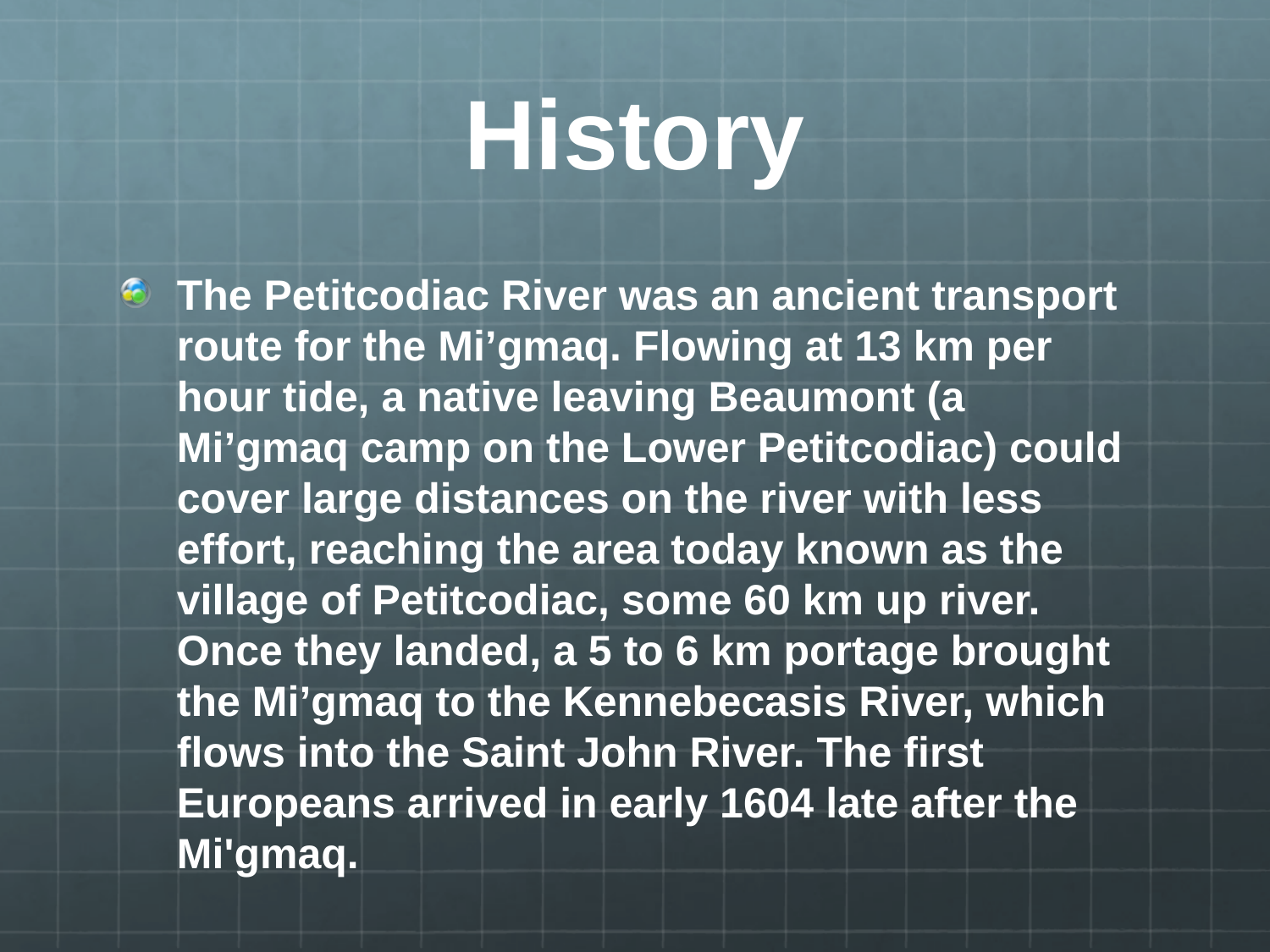

# History
The Petitcodiac River was an ancient transport route for the Mi’gmaq. Flowing at 13 km per hour tide, a native leaving Beaumont (a Mi’gmaq camp on the Lower Petitcodiac) could cover large distances on the river with less effort, reaching the area today known as the village of Petitcodiac, some 60 km up river. Once they landed, a 5 to 6 km portage brought the Mi’gmaq to the Kennebecasis River, which flows into the Saint John River. The first Europeans arrived in early 1604 late after the Mi'gmaq.